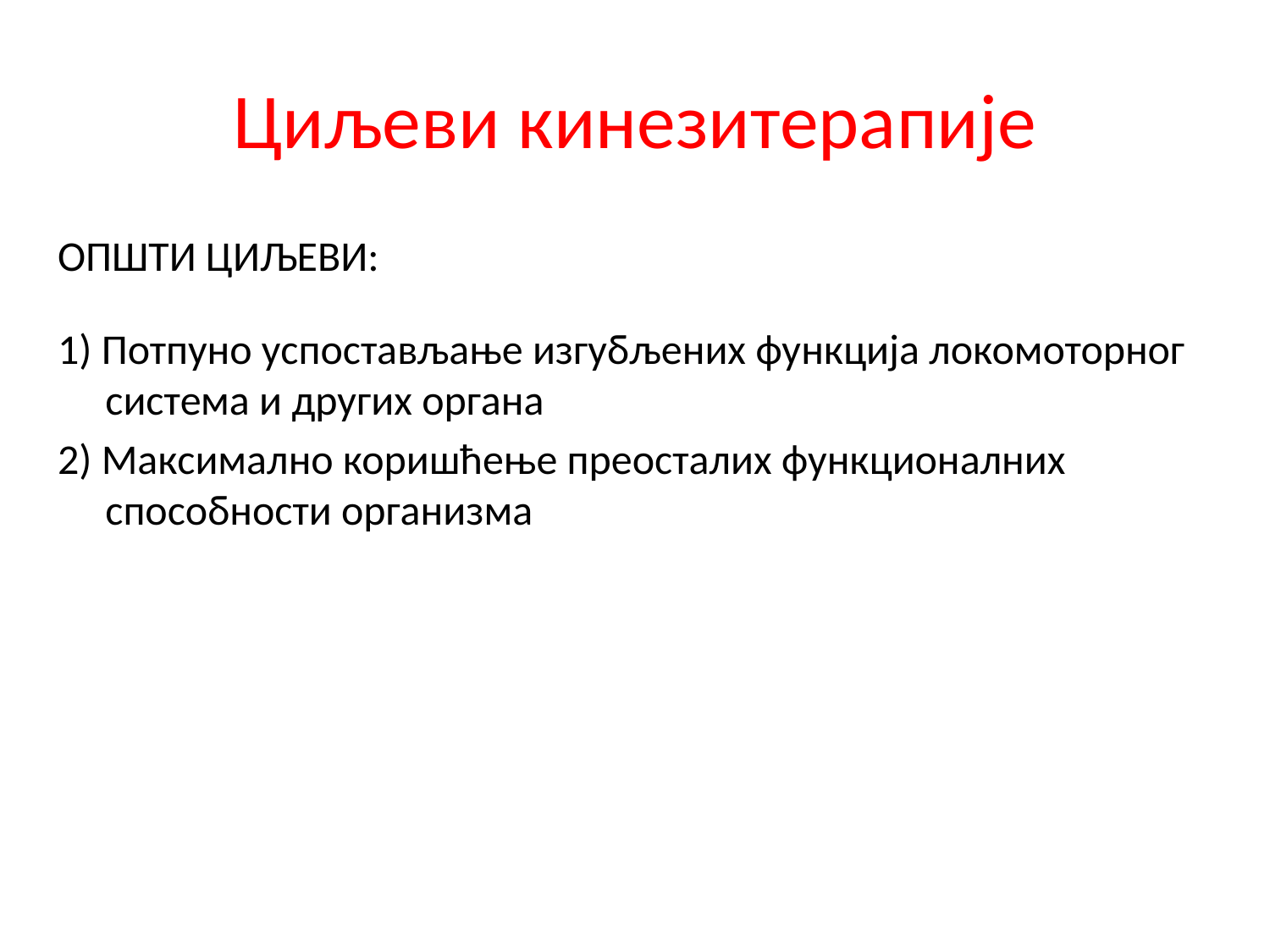

# Циљеви кинезитерапије
ОПШТИ ЦИЉЕВИ:

1) Потпуно успостављање изгубљених функција локомоторног система и других органа
2) Максимално коришћење преосталих функционалних способности организма